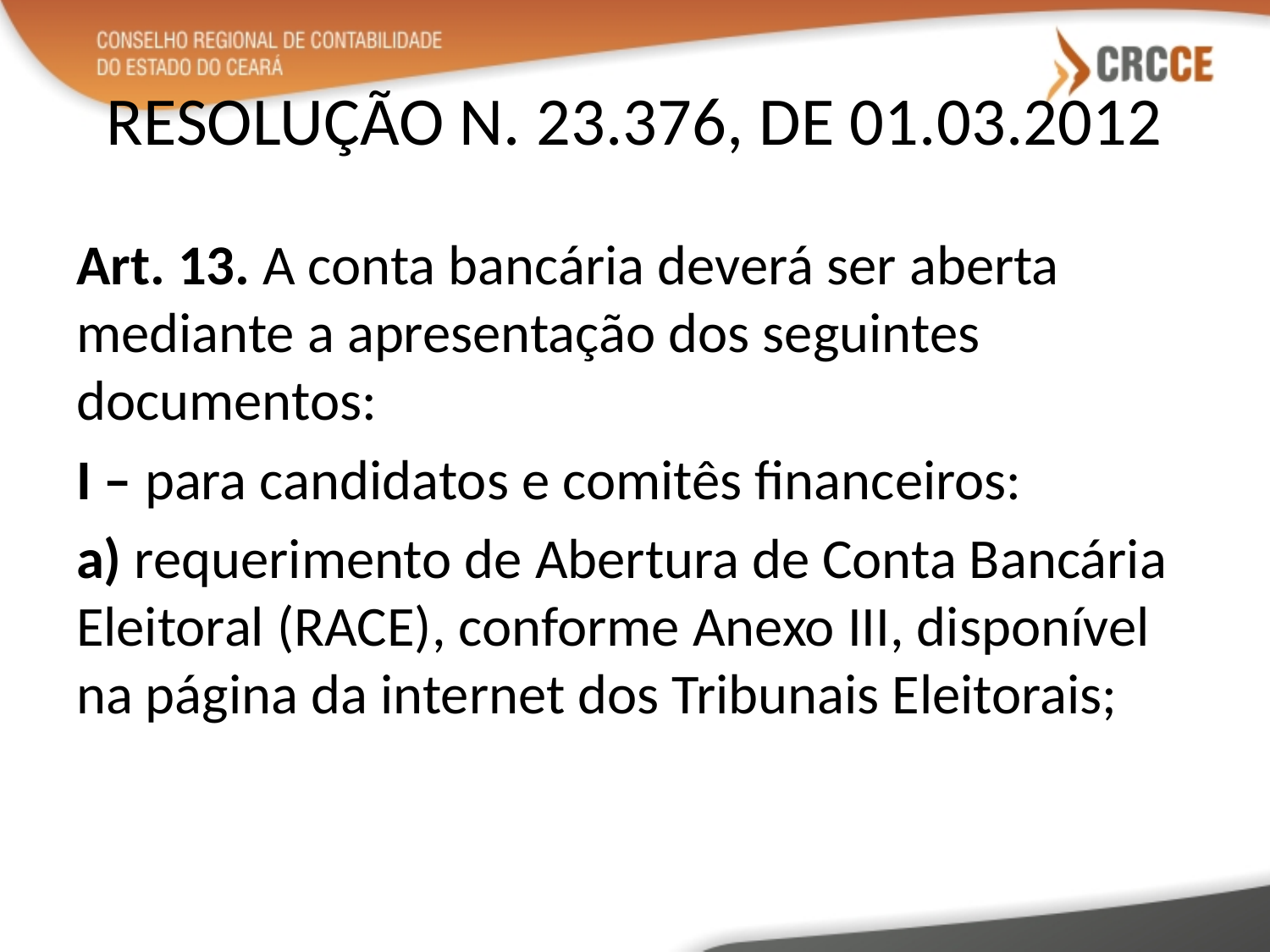

# RESOLUÇÃO N. 23.376, DE 01.03.2012
Art. 13. A conta bancária deverá ser aberta mediante a apresentação dos seguintes documentos:
I – para candidatos e comitês financeiros:
a) requerimento de Abertura de Conta Bancária Eleitoral (RACE), conforme Anexo III, disponível na página da internet dos Tribunais Eleitorais;